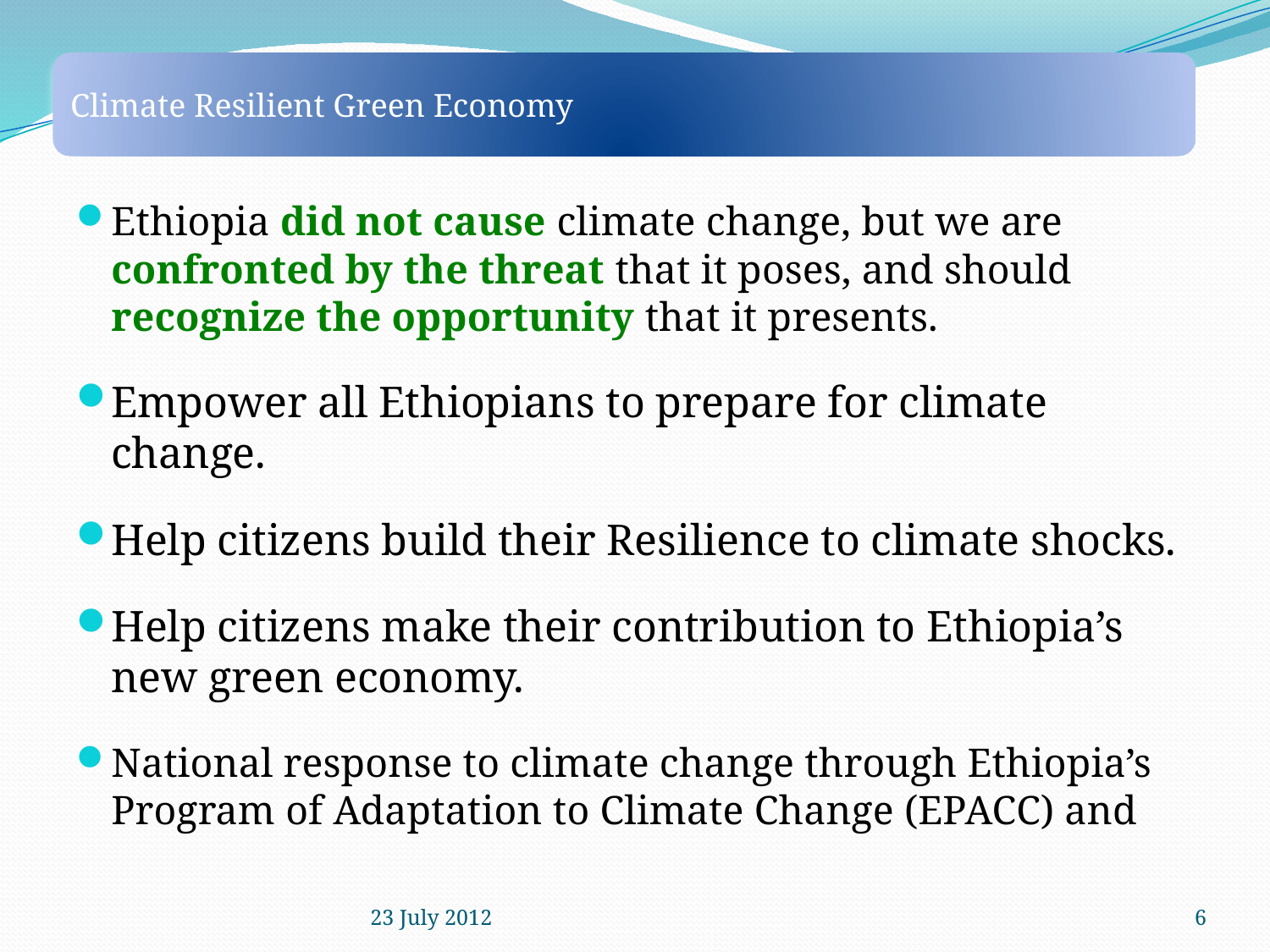

Climate Resilient Green Economy
Ethiopia did not cause climate change, but we are confronted by the threat that it poses, and should recognize the opportunity that it presents.
Empower all Ethiopians to prepare for climate change.
Help citizens build their Resilience to climate shocks.
Help citizens make their contribution to Ethiopia’s new green economy.
National response to climate change through Ethiopia’s Program of Adaptation to Climate Change (EPACC) and

23 July 2012
6